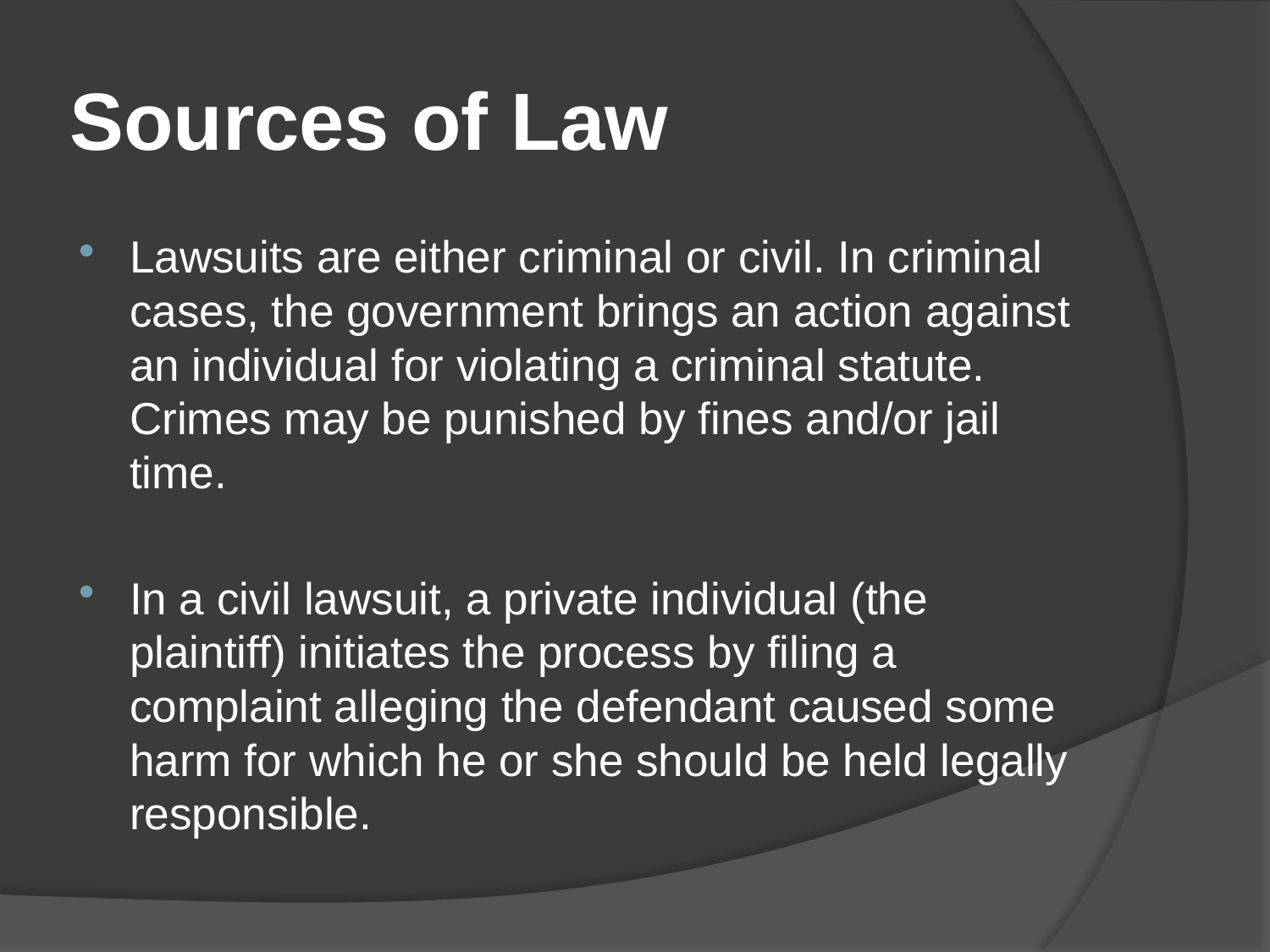

# Sources of Law
Lawsuits are either criminal or civil. In criminal cases, the government brings an action against an individual for violating a criminal statute. Crimes may be punished by fines and/or jail time.

In a civil lawsuit, a private individual (the plaintiff) initiates the process by filing a complaint alleging the defendant caused some harm for which he or she should be held legally responsible.